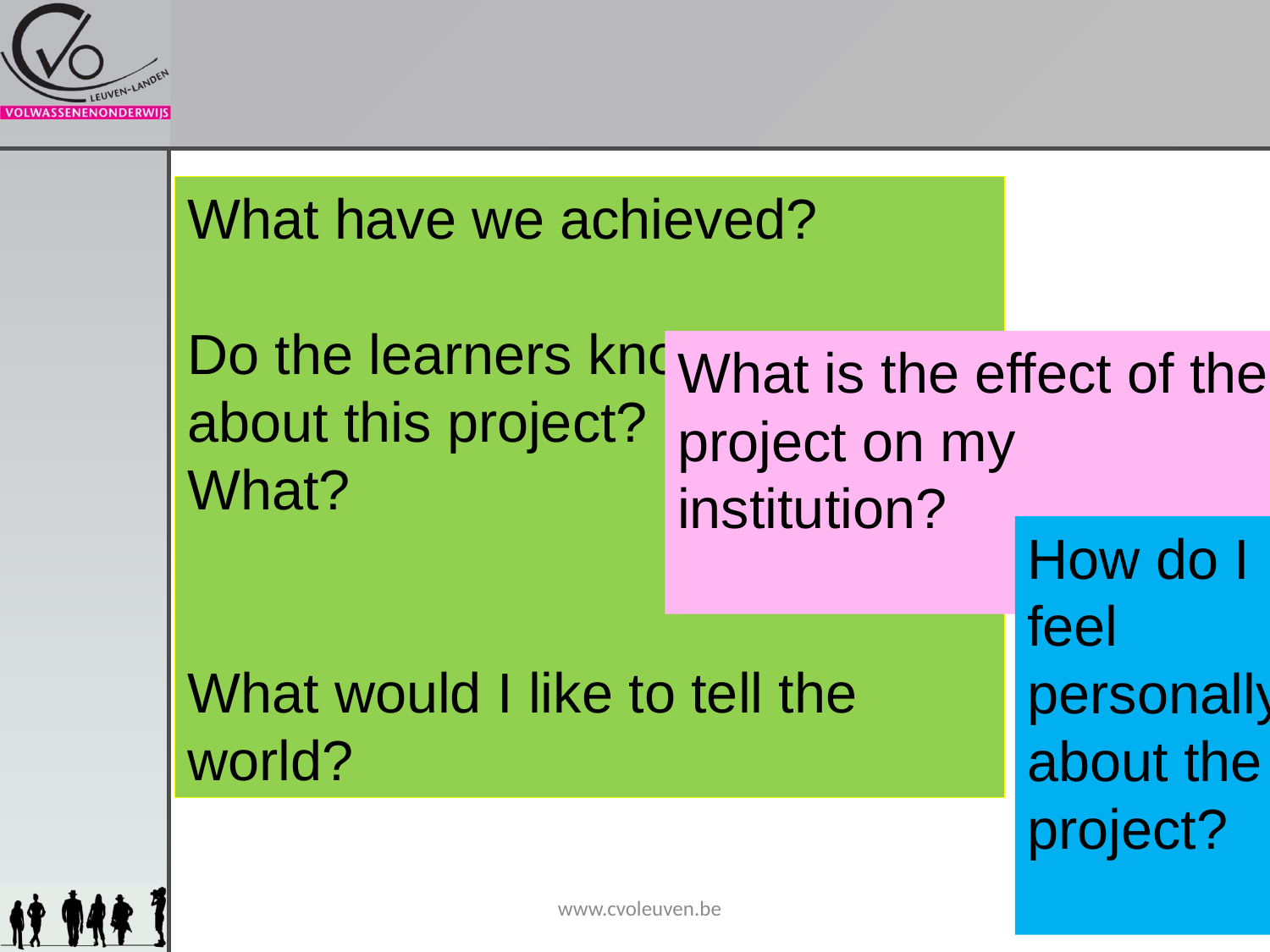

What have we achieved?

Do the learners know
about this project?
What?

What would I like to tell the world?
What is the effect of the project on my institution?

How do I feel personally about the project?

www.cvoleuven.be